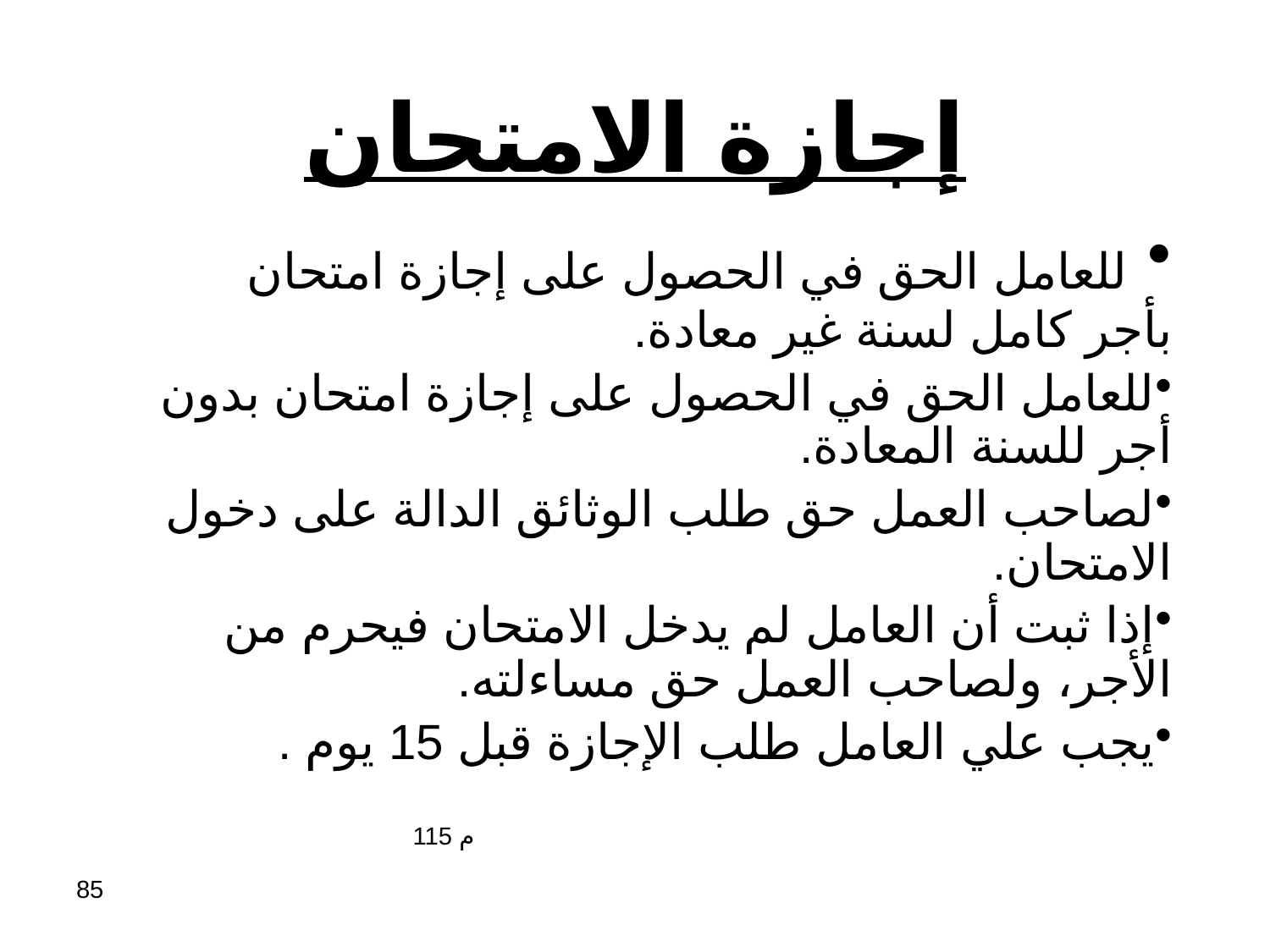

# إجازة الامتحان
 للعامل الحق في الحصول على إجازة امتحان بأجر كامل لسنة غير معادة.
للعامل الحق في الحصول على إجازة امتحان بدون أجر للسنة المعادة.
لصاحب العمل حق طلب الوثائق الدالة على دخول الامتحان.
إذا ثبت أن العامل لم يدخل الامتحان فيحرم من الأجر، ولصاحب العمل حق مساءلته.
يجب علي العامل طلب الإجازة قبل 15 يوم .
				م 115
85